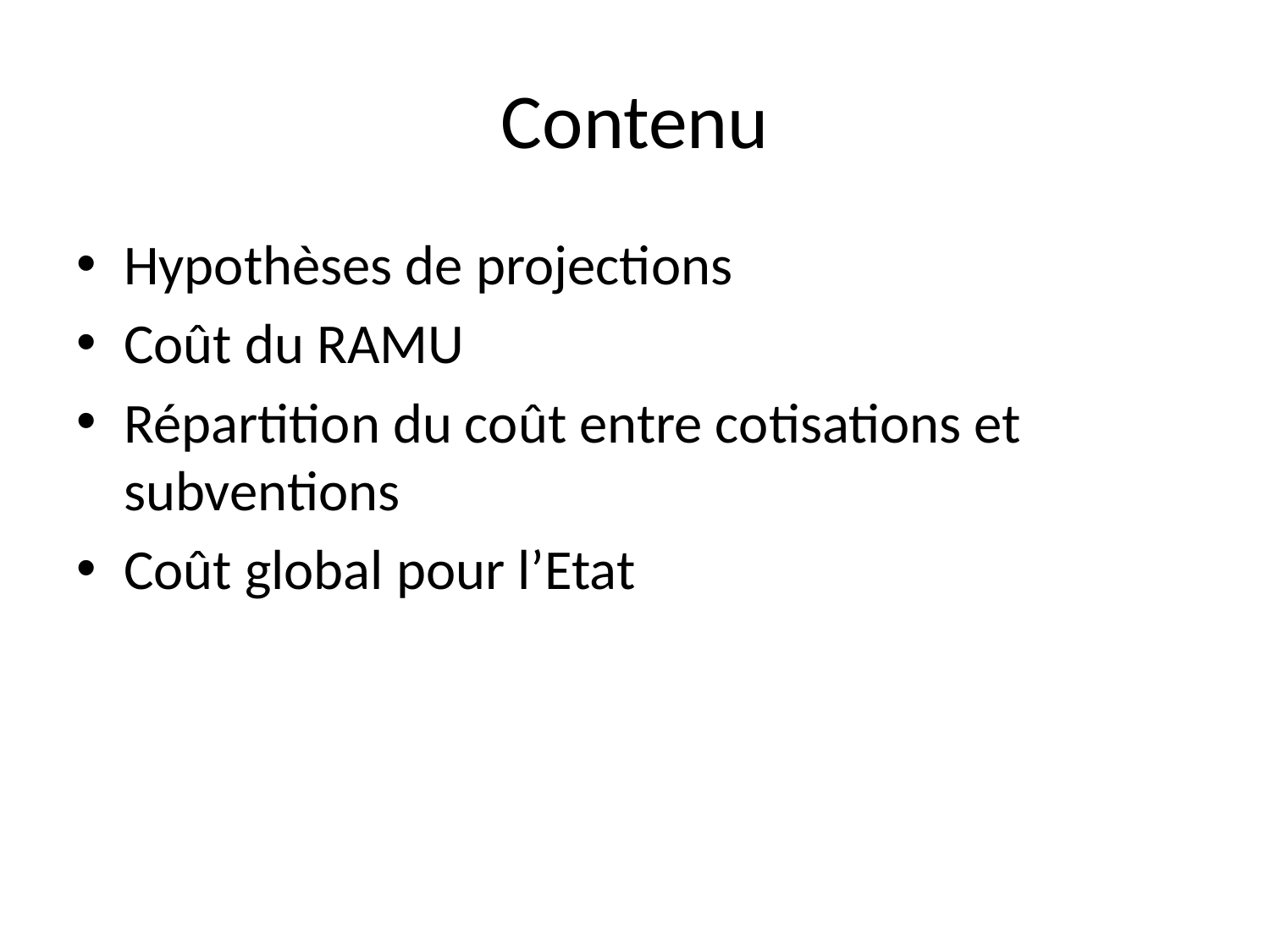

# Contenu
Hypothèses de projections
Coût du RAMU
Répartition du coût entre cotisations et subventions
Coût global pour l’Etat